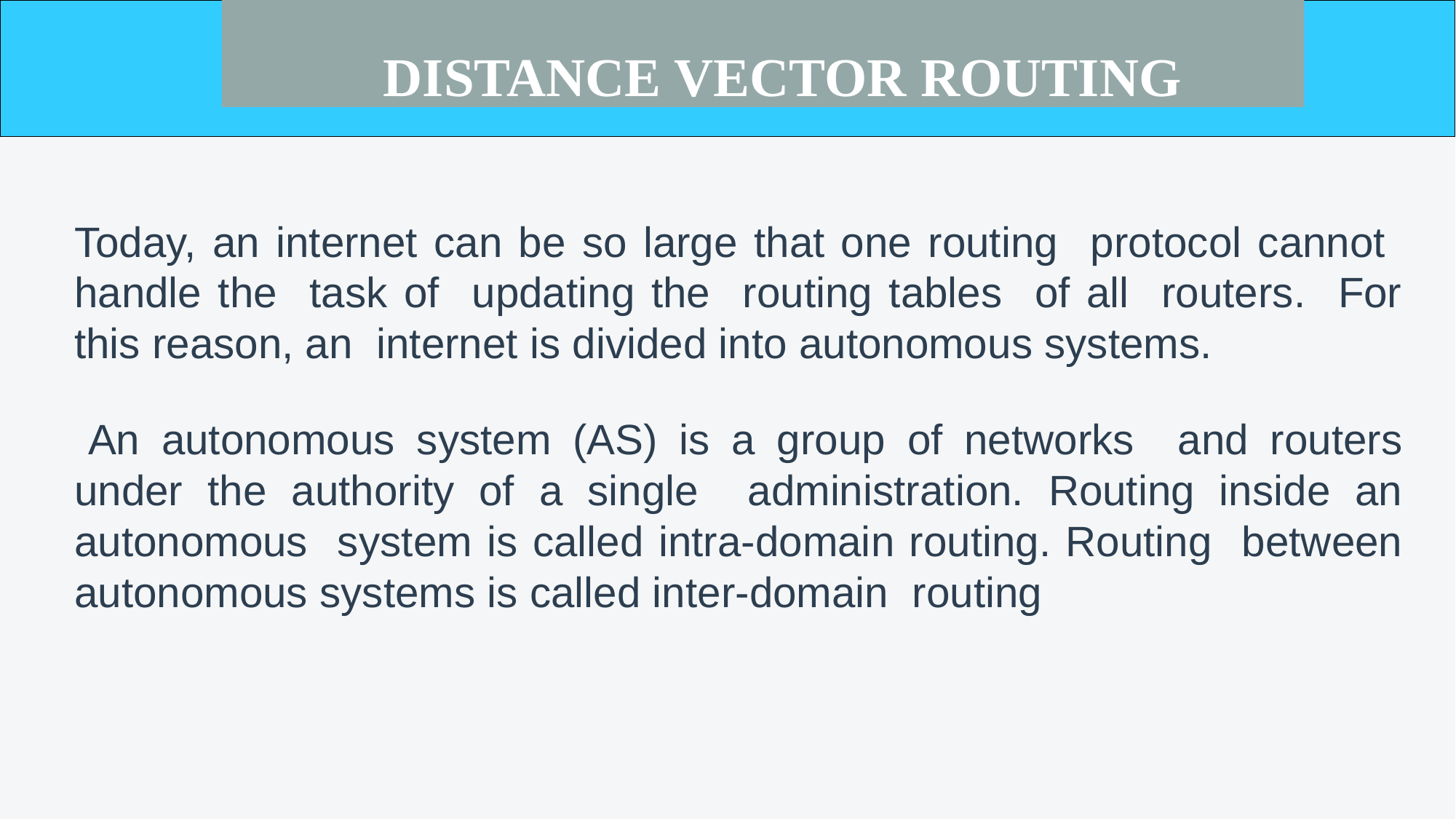

# DISTANCE VECTOR ROUTING
Today, an internet can be so large that one routing  protocol cannot  handle the  task of  updating the  routing tables  of all  routers.  For this reason, an  internet is divided into autonomous systems.

An autonomous system (AS) is a group of networks  and routers under the authority of a single  administration. Routing inside an autonomous  system is called intra-domain routing. Routing  between autonomous systems is called inter-domain  routing